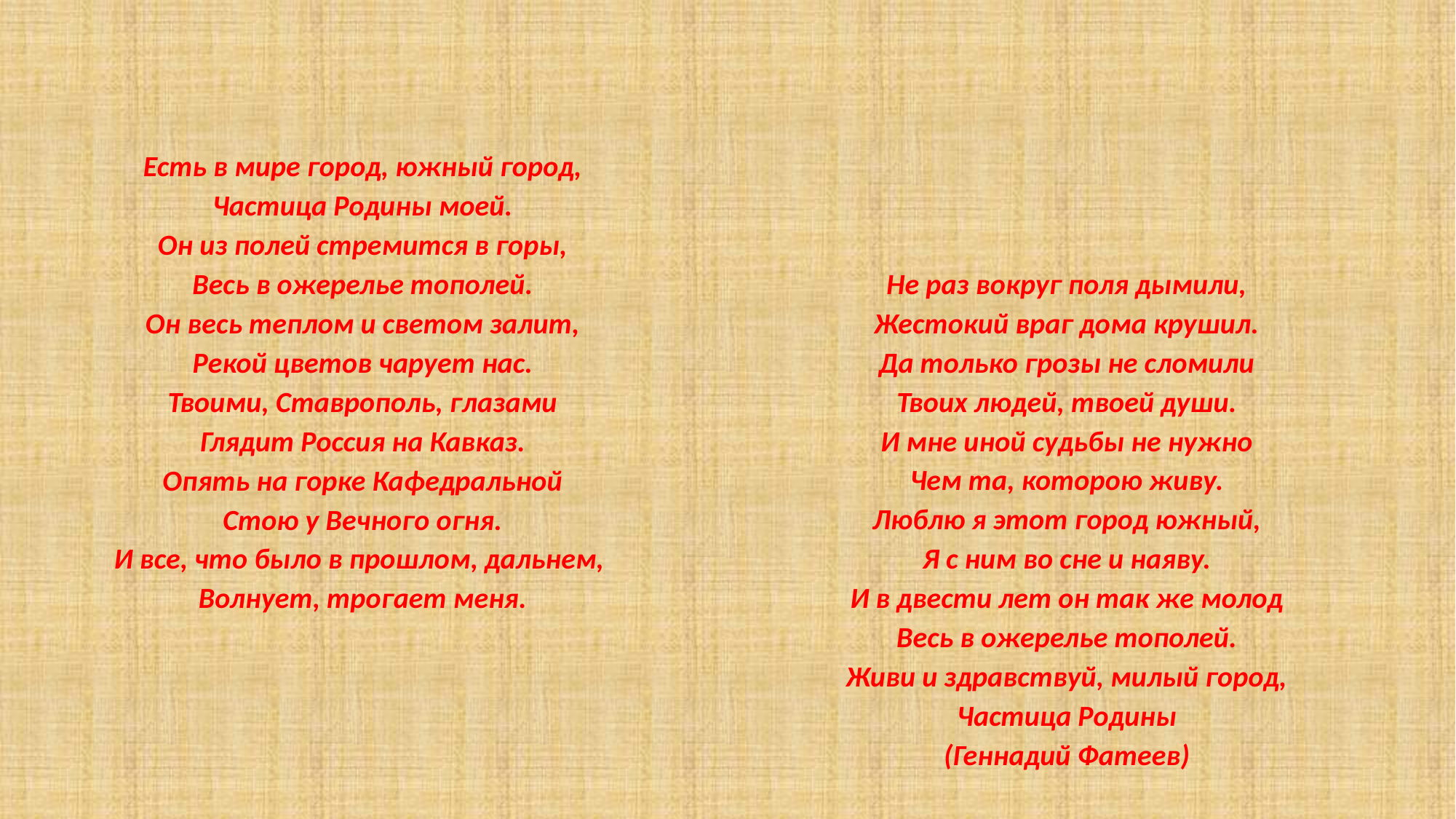

Есть в мире город, южный город,
 Частица Родины моей.
 Он из полей стремится в горы,
 Весь в ожерелье тополей.
 Он весь теплом и светом залит,
 Рекой цветов чарует нас.
 Твоими, Ставрополь, глазами
 Глядит Россия на Кавказ.
 Опять на горке Кафедральной
 Стою у Вечного огня.
И все, что было в прошлом, дальнем,
 Волнует, трогает меня.

 Не раз вокруг поля дымили,
 Жестокий враг дома крушил.
 Да только грозы не сломили
 Твоих людей, твоей души.
 И мне иной судьбы не нужно
 Чем та, которою живу.
 Люблю я этот город южный,
 Я с ним во сне и наяву.
 И в двести лет он так же молод
 Весь в ожерелье тополей.
 Живи и здравствуй, милый город,
 Частица Родины
(Геннадий Фатеев)